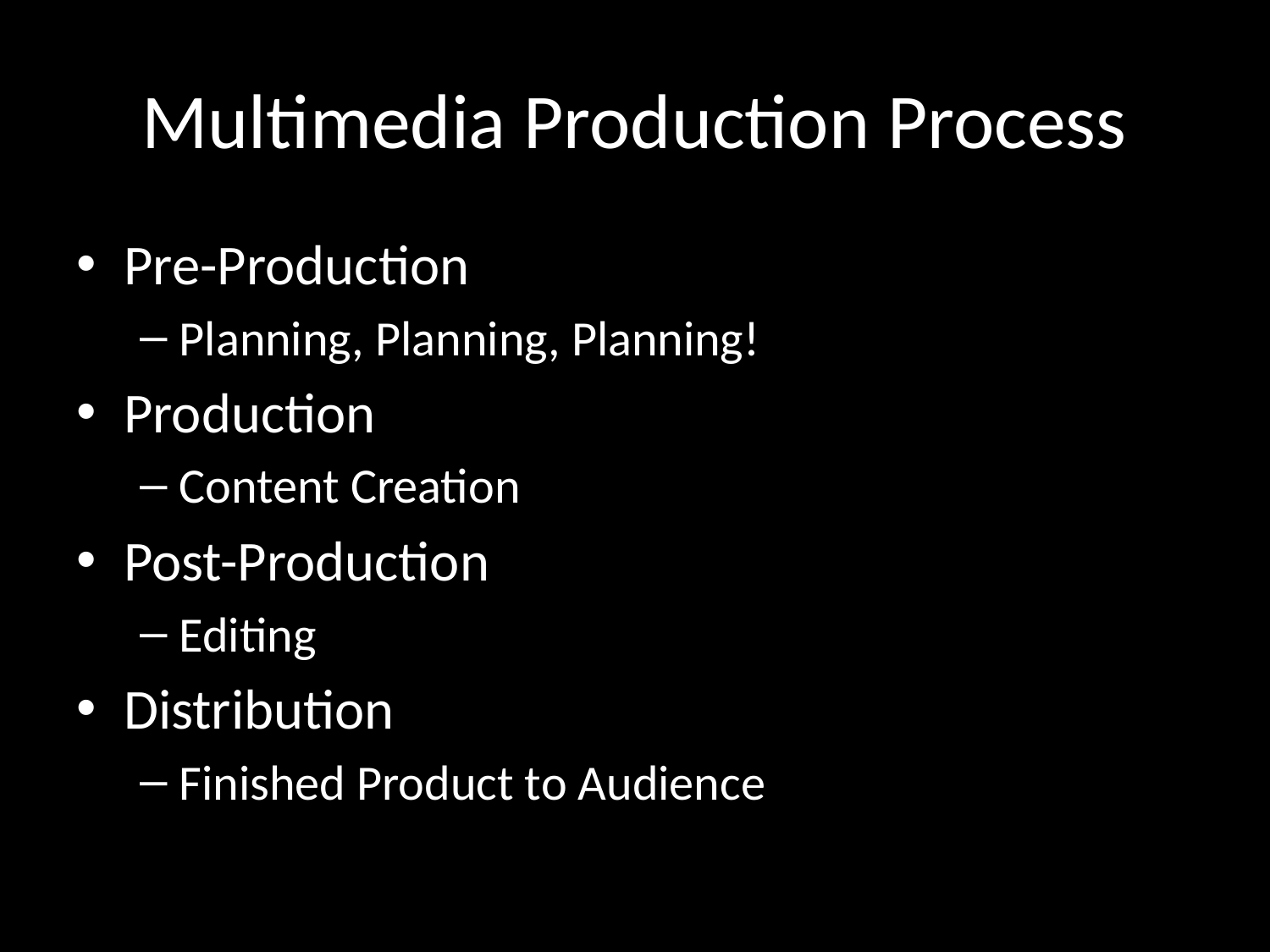

# Multimedia Production Process
Pre-Production
Planning, Planning, Planning!
Production
Content Creation
Post-Production
Editing
Distribution
Finished Product to Audience